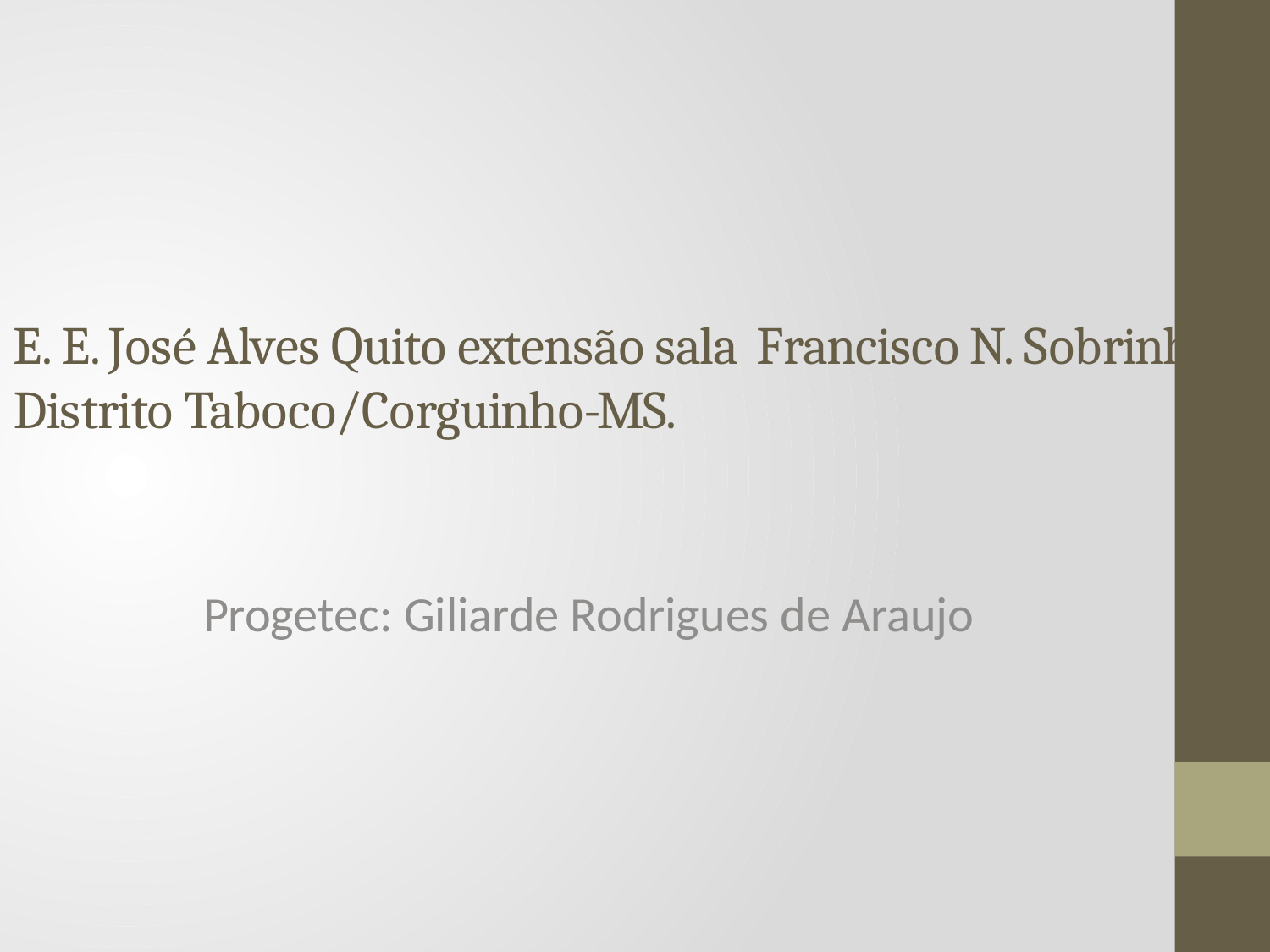

# E. E. José Alves Quito extensão sala  Francisco N. Sobrinho Distrito Taboco/Corguinho-MS.
Progetec: Giliarde Rodrigues de Araujo